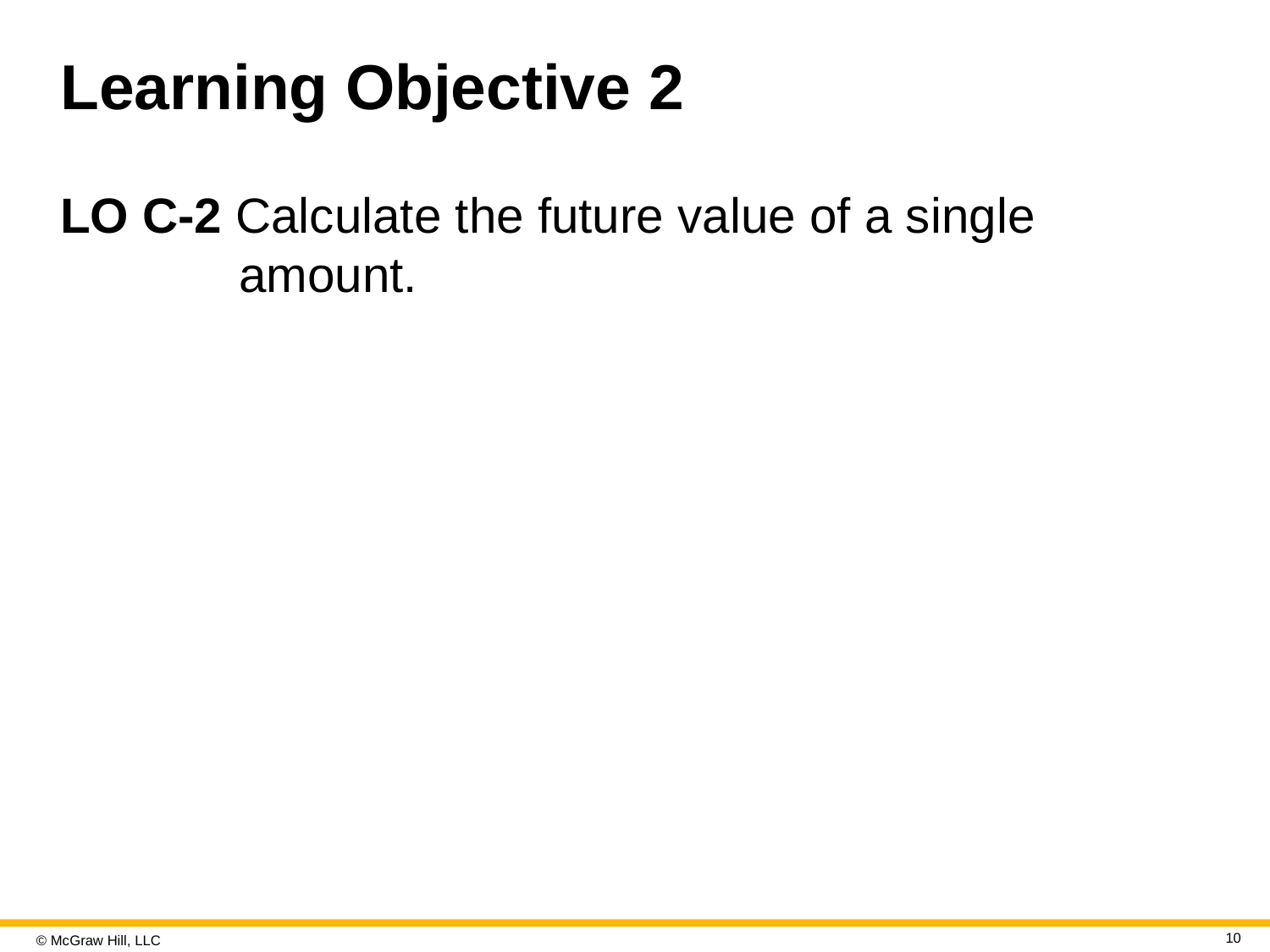

# Learning Objective 2
LO C-2 Calculate the future value of a single amount.
10